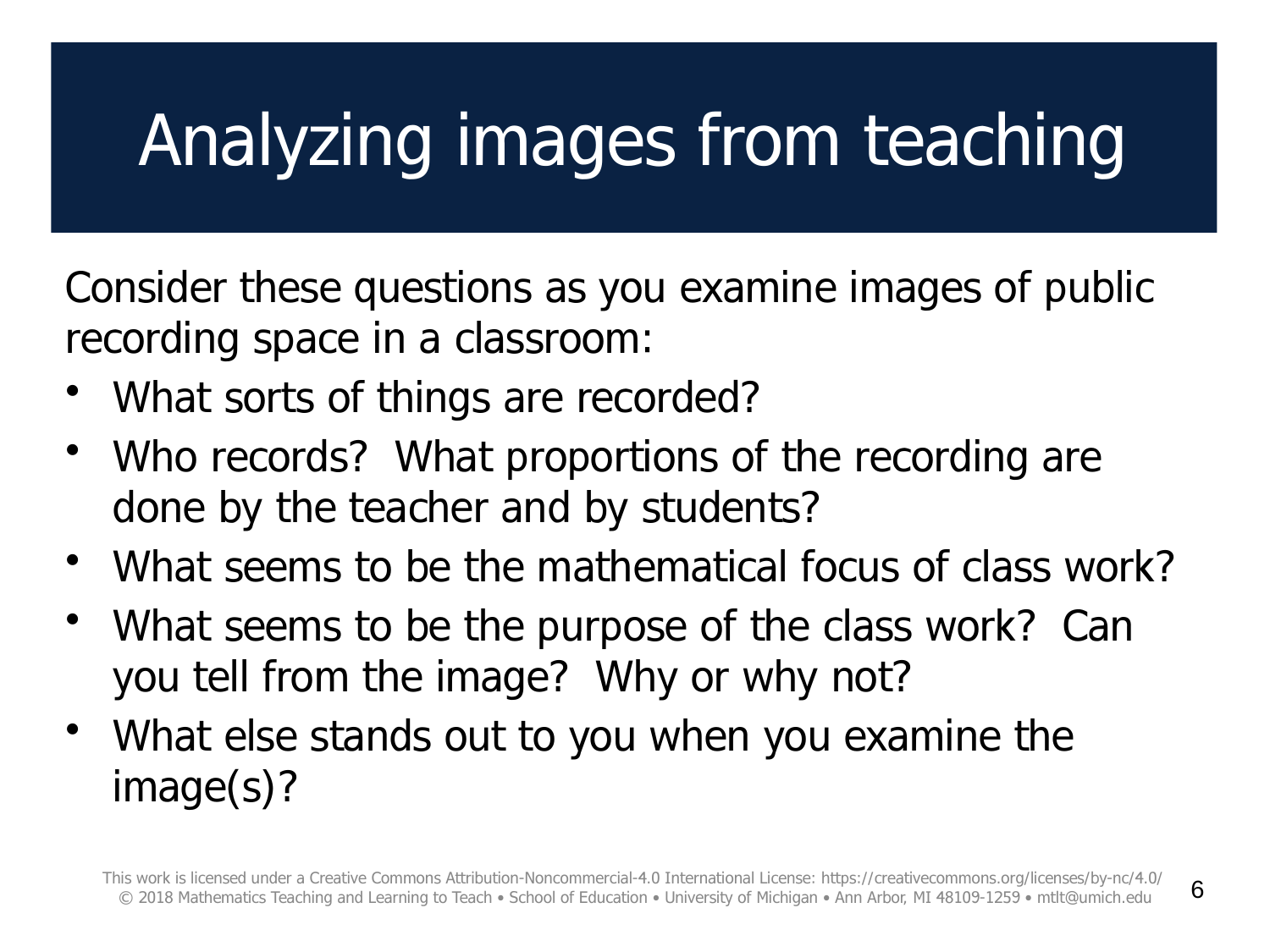

# Analyzing images from teaching
Consider these questions as you examine images of public recording space in a classroom:
What sorts of things are recorded?
Who records?  What proportions of the recording are done by the teacher and by students?
What seems to be the mathematical focus of class work?
What seems to be the purpose of the class work?  Can you tell from the image?  Why or why not?
What else stands out to you when you examine the image(s)?
This work is licensed under a Creative Commons Attribution-Noncommercial-4.0 International License: https://creativecommons.org/licenses/by-nc/4.0/
© 2018 Mathematics Teaching and Learning to Teach • School of Education • University of Michigan • Ann Arbor, MI 48109-1259 • mtlt@umich.edu
6